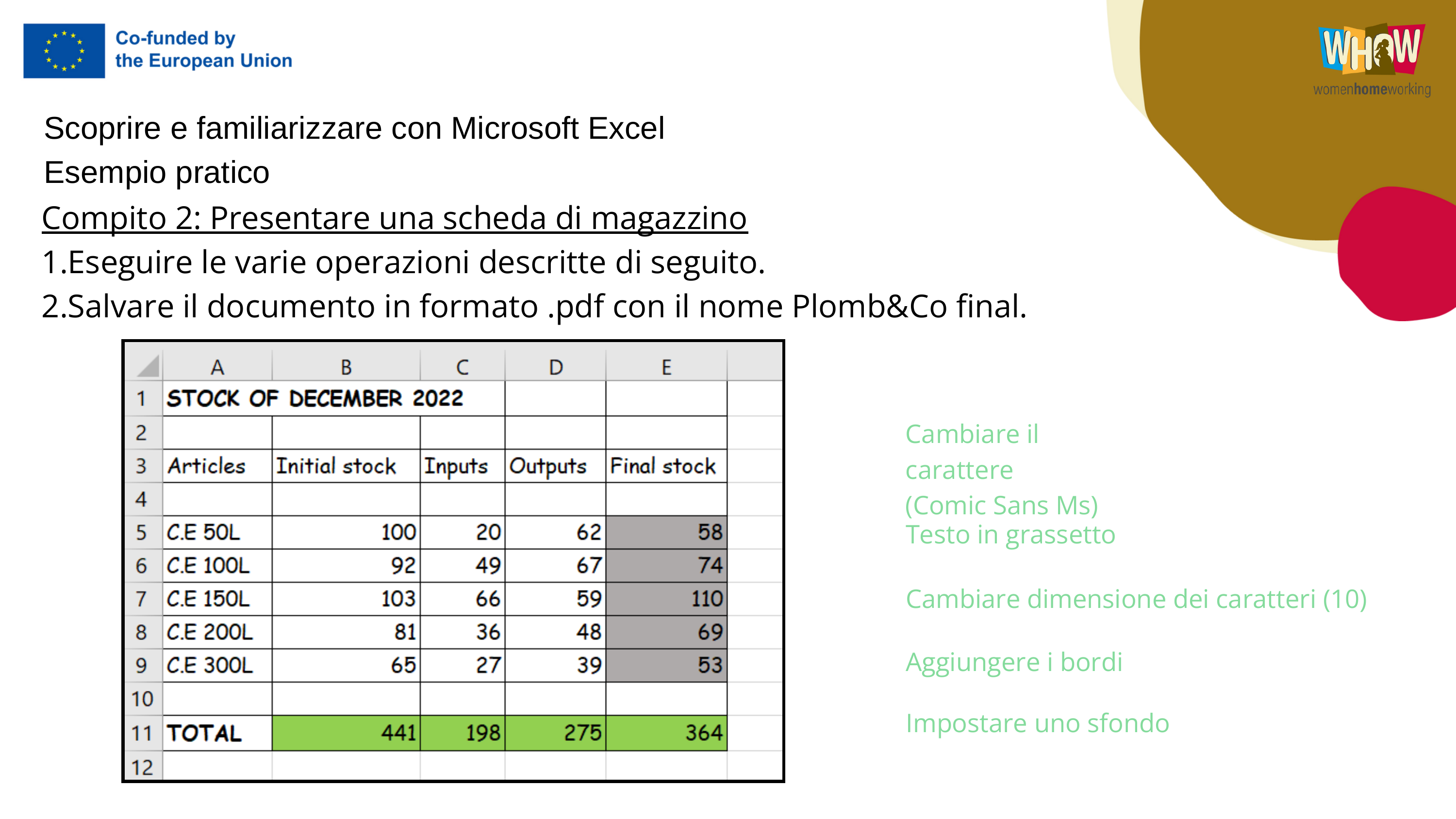

Scoprire e familiarizzare con Microsoft Excel
Esempio pratico
Compito 2: Presentare una scheda di magazzino
1.Eseguire le varie operazioni descritte di seguito.
2.Salvare il documento in formato .pdf con il nome Plomb&Co final.

Cambiare il carattere
(Comic Sans Ms)
Testo in grassetto
Cambiare dimensione dei caratteri (10)
Aggiungere i bordi
Impostare uno sfondo